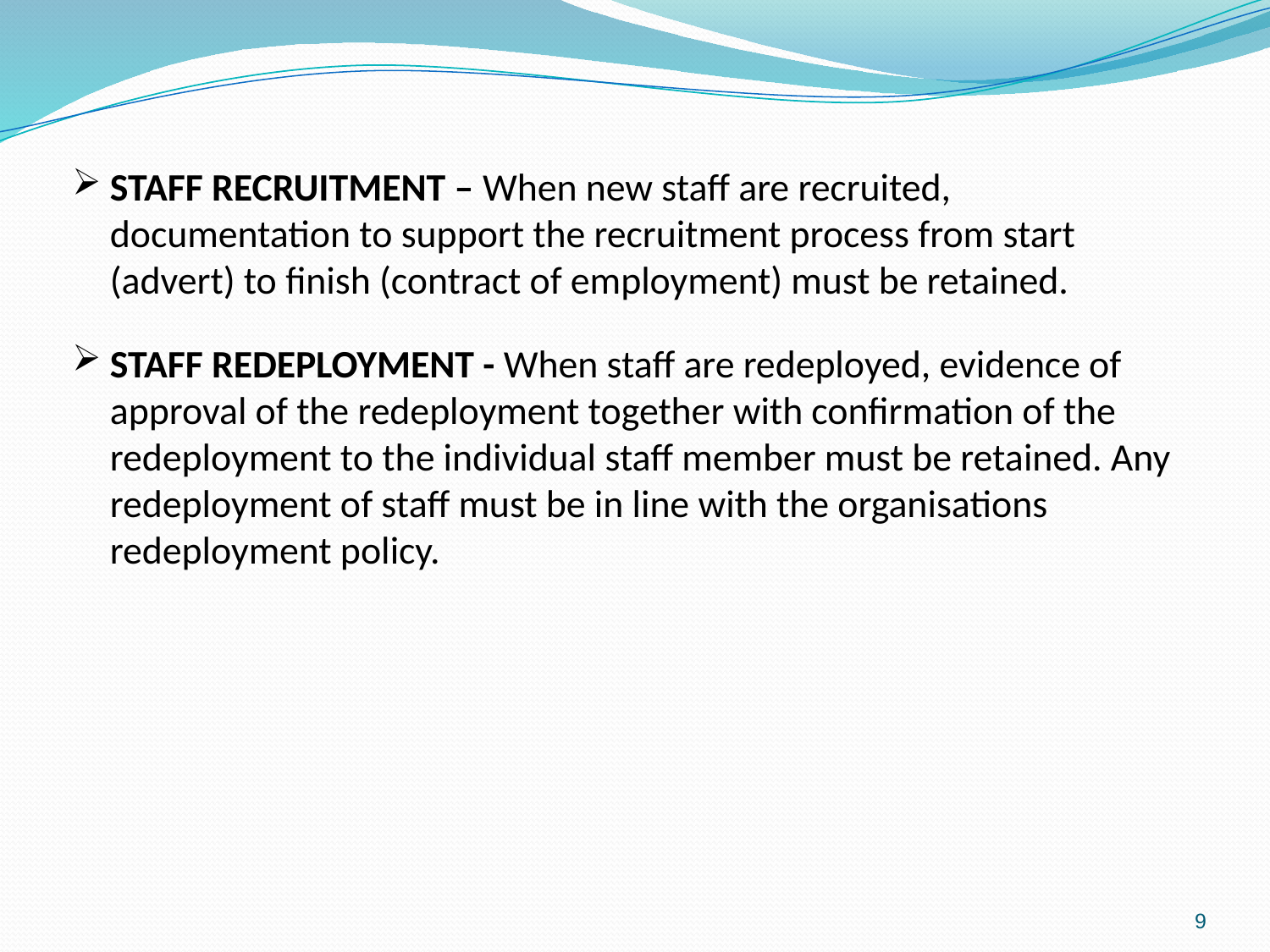

STAFF RECRUITMENT – When new staff are recruited,  documentation to support the recruitment process from start (advert) to finish (contract of employment) must be retained.
STAFF REDEPLOYMENT - When staff are redeployed, evidence of approval of the redeployment together with confirmation of the redeployment to the individual staff member must be retained. Any redeployment of staff must be in line with the organisations redeployment policy.

9